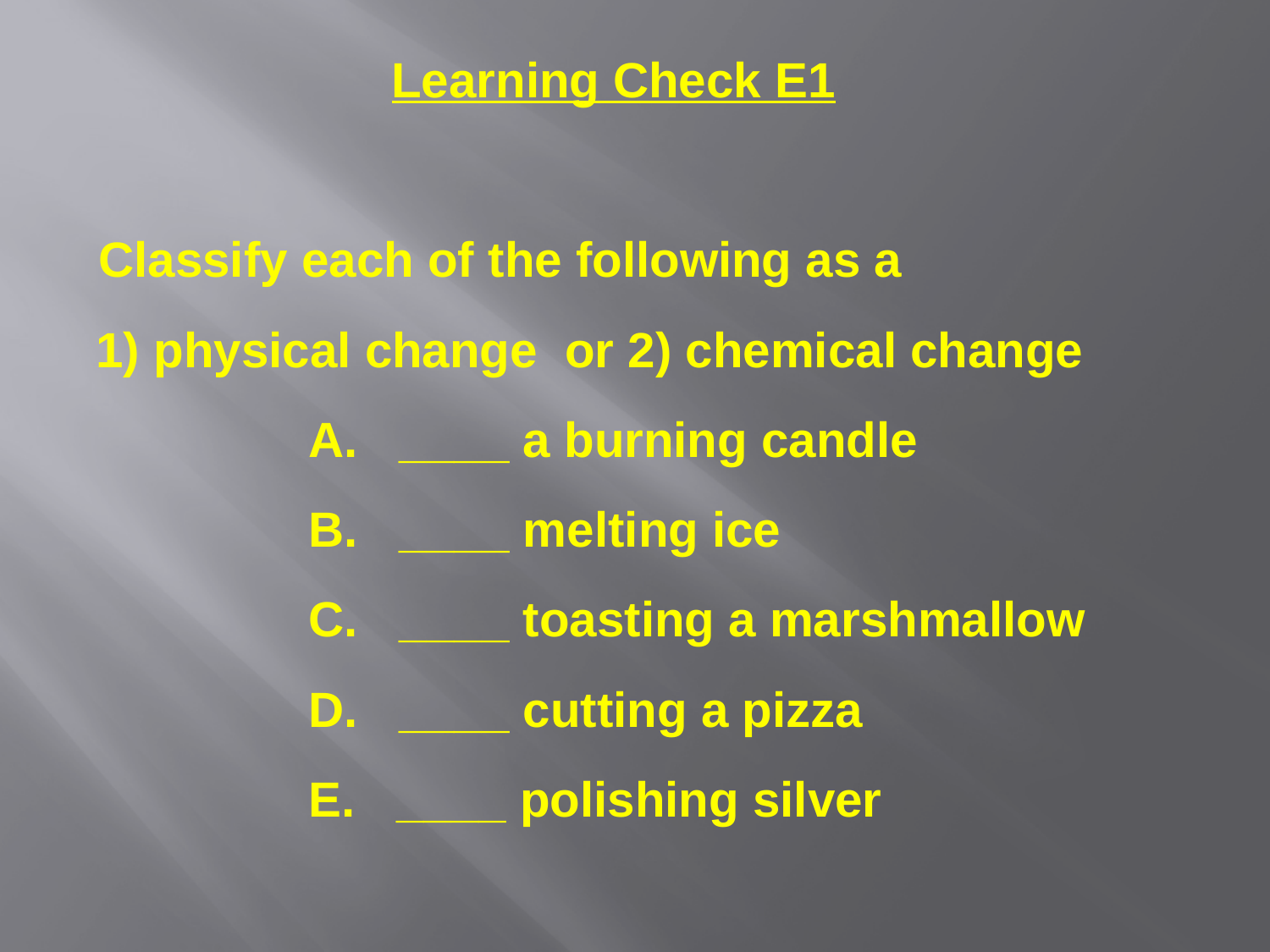

Learning Check E1

   Classify each of the following as a
   1) physical change  or 2) chemical change
		A.   ____ a burning candle
		B.   ____ melting ice
   		C.   ____ toasting a marshmallow
   		D.   ____ cutting a pizza
   		E.   ____ polishing silver